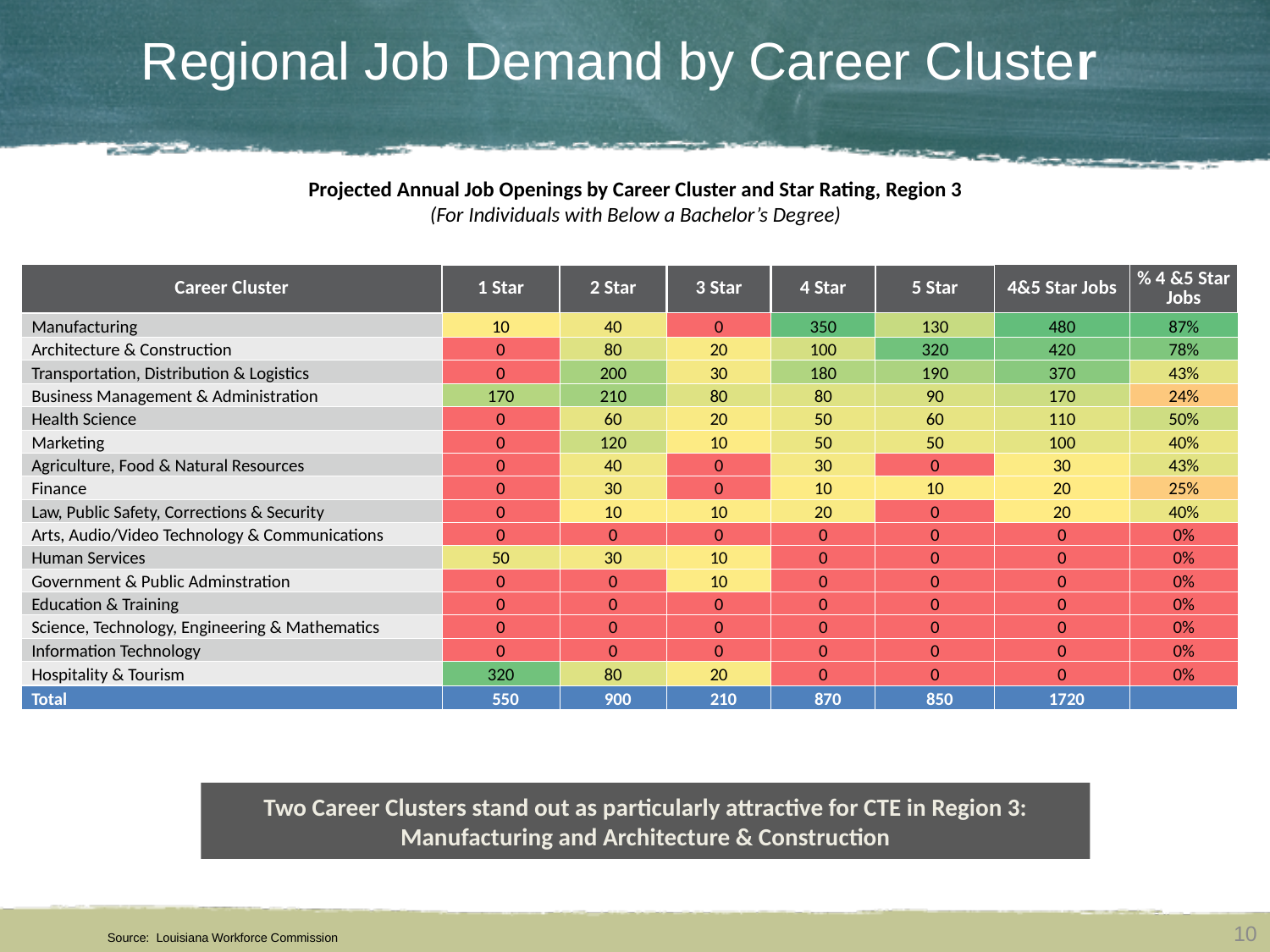

Regional Job Demand by Career Cluster
Projected Annual Job Openings by Career Cluster and Star Rating, Region 3
(For Individuals with Below a Bachelor’s Degree)
| Career Cluster | 1 Star | 2 Star | 3 Star | 4 Star | 5 Star | 4&5 Star Jobs | % 4 &5 Star Jobs |
| --- | --- | --- | --- | --- | --- | --- | --- |
| Manufacturing | 10 | 40 | 0 | 350 | 130 | 480 | 87% |
| Architecture & Construction | 0 | 80 | 20 | 100 | 320 | 420 | 78% |
| Transportation, Distribution & Logistics | 0 | 200 | 30 | 180 | 190 | 370 | 43% |
| Business Management & Administration | 170 | 210 | 80 | 80 | 90 | 170 | 24% |
| Health Science | 0 | 60 | 20 | 50 | 60 | 110 | 50% |
| Marketing | 0 | 120 | 10 | 50 | 50 | 100 | 40% |
| Agriculture, Food & Natural Resources | 0 | 40 | 0 | 30 | 0 | 30 | 43% |
| Finance | 0 | 30 | 0 | 10 | 10 | 20 | 25% |
| Law, Public Safety, Corrections & Security | 0 | 10 | 10 | 20 | 0 | 20 | 40% |
| Arts, Audio/Video Technology & Communications | 0 | 0 | 0 | 0 | 0 | 0 | 0% |
| Human Services | 50 | 30 | 10 | 0 | 0 | 0 | 0% |
| Government & Public Adminstration | 0 | 0 | 10 | 0 | 0 | 0 | 0% |
| Education & Training | 0 | 0 | 0 | 0 | 0 | 0 | 0% |
| Science, Technology, Engineering & Mathematics | 0 | 0 | 0 | 0 | 0 | 0 | 0% |
| Information Technology | 0 | 0 | 0 | 0 | 0 | 0 | 0% |
| Hospitality & Tourism | 320 | 80 | 20 | 0 | 0 | 0 | 0% |
| Total | 550 | 900 | 210 | 870 | 850 | 1720 |  |
Two Career Clusters stand out as particularly attractive for CTE in Region 3: Manufacturing and Architecture & Construction
10
Source:  Louisiana Workforce Commission